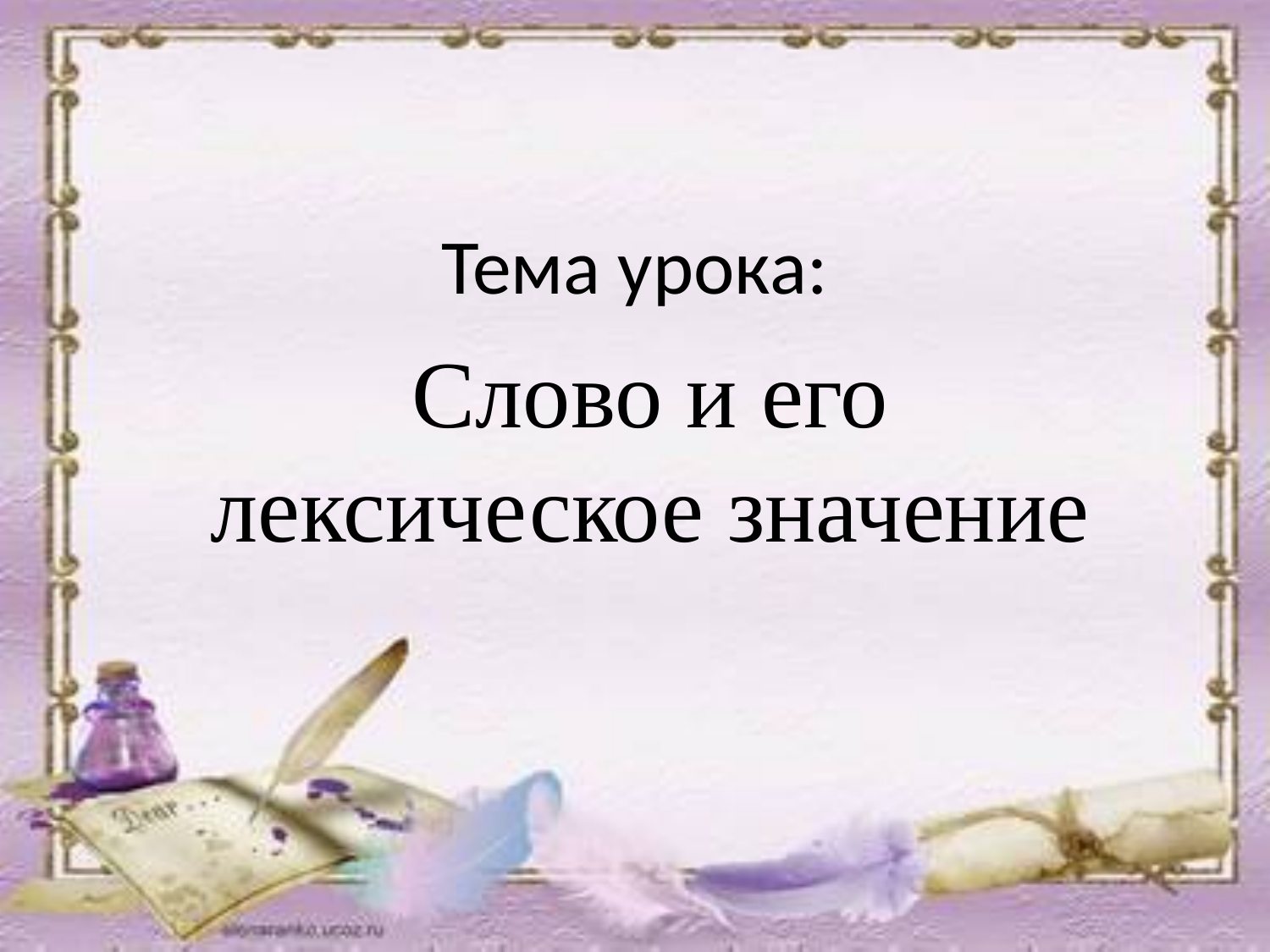

# Тема урока:
Слово и его лексическое значение